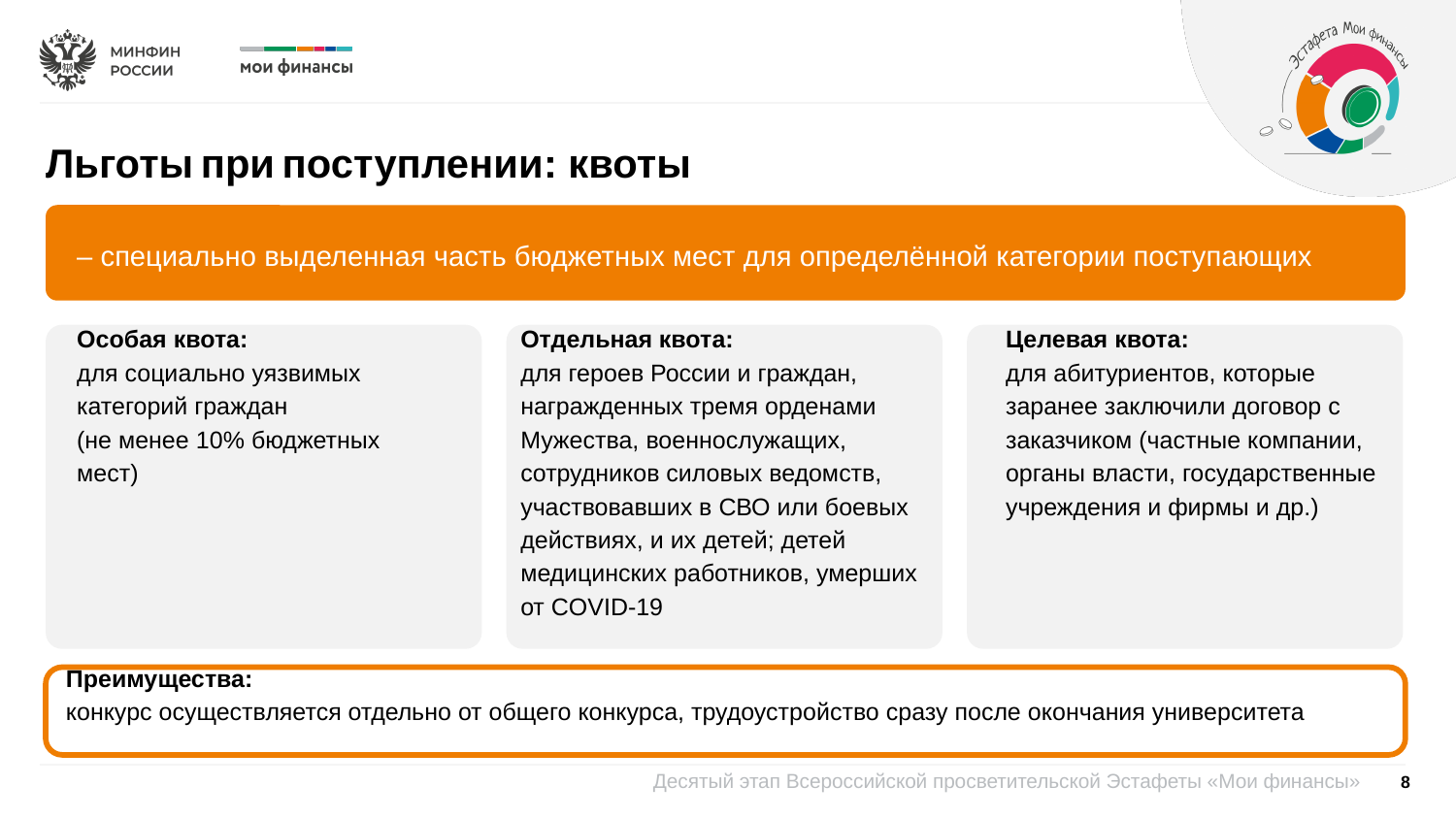

Льготы при поступлении: квоты

– специально выделенная часть бюджетных мест для определённой категории поступающих
Особая квота:
для социально уязвимых категорий граждан
(не менее 10% бюджетных мест)
Отдельная квота:
для героев России и граждан, награжденных тремя орденами Мужества, военнослужащих, сотрудников силовых ведомств, участвовавших в СВО или боевых действиях, и их детей; детей медицинских работников, умерших от COVID-19
Целевая квота:
для абитуриентов, которые заранее заключили договор с заказчиком (частные компании, органы власти, государственные учреждения и фирмы и др.)

Преимущества:
конкурс осуществляется отдельно от общего конкурса, трудоустройство сразу после окончания университета

8